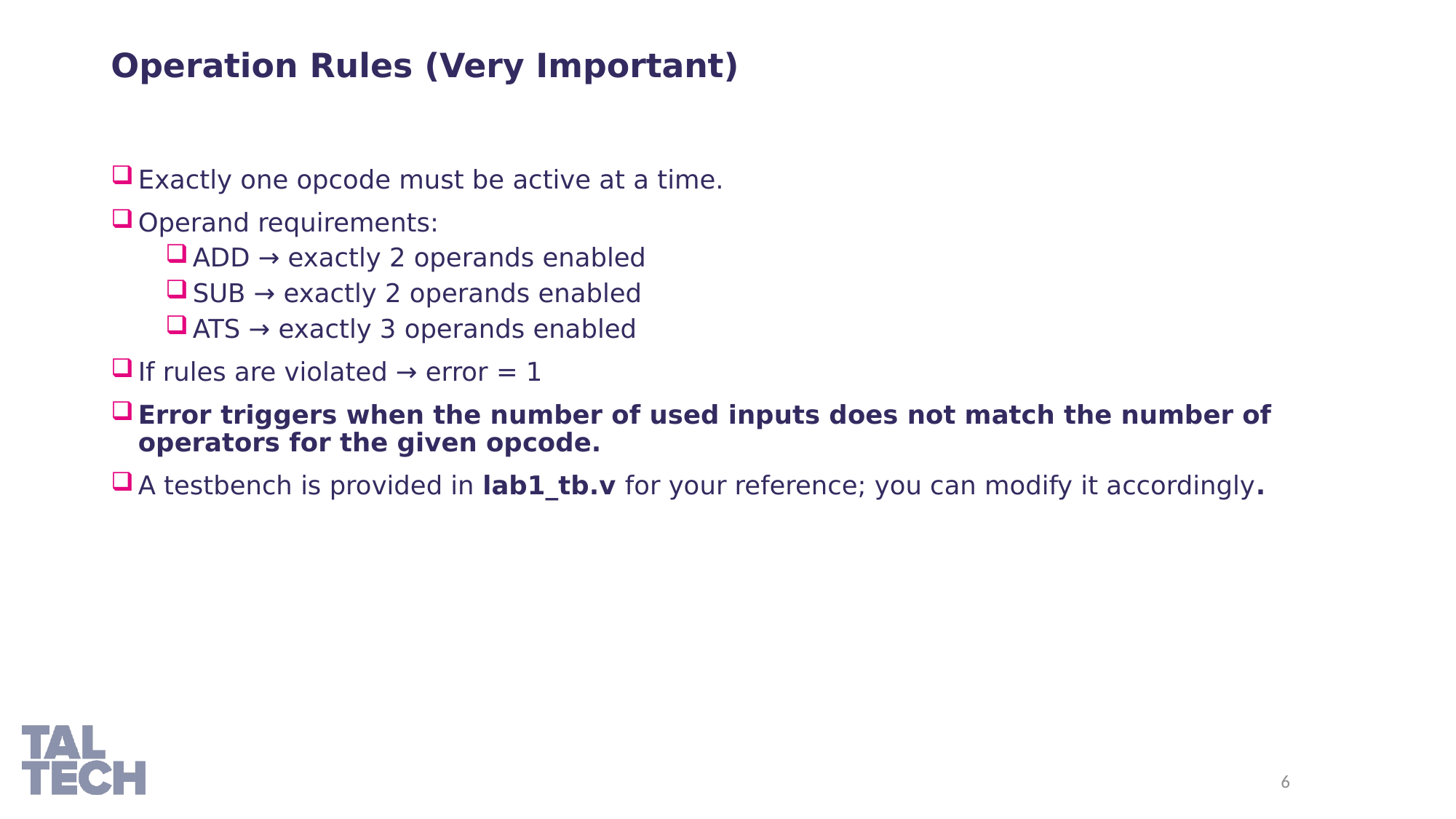

# Operation Rules (Very Important)
Exactly one opcode must be active at a time.
Operand requirements:
ADD → exactly 2 operands enabled
SUB → exactly 2 operands enabled
ATS → exactly 3 operands enabled
If rules are violated → error = 1
Error triggers when the number of used inputs does not match the number of operators for the given opcode.
A testbench is provided in lab1_tb.v for your reference; you can modify it accordingly.
6